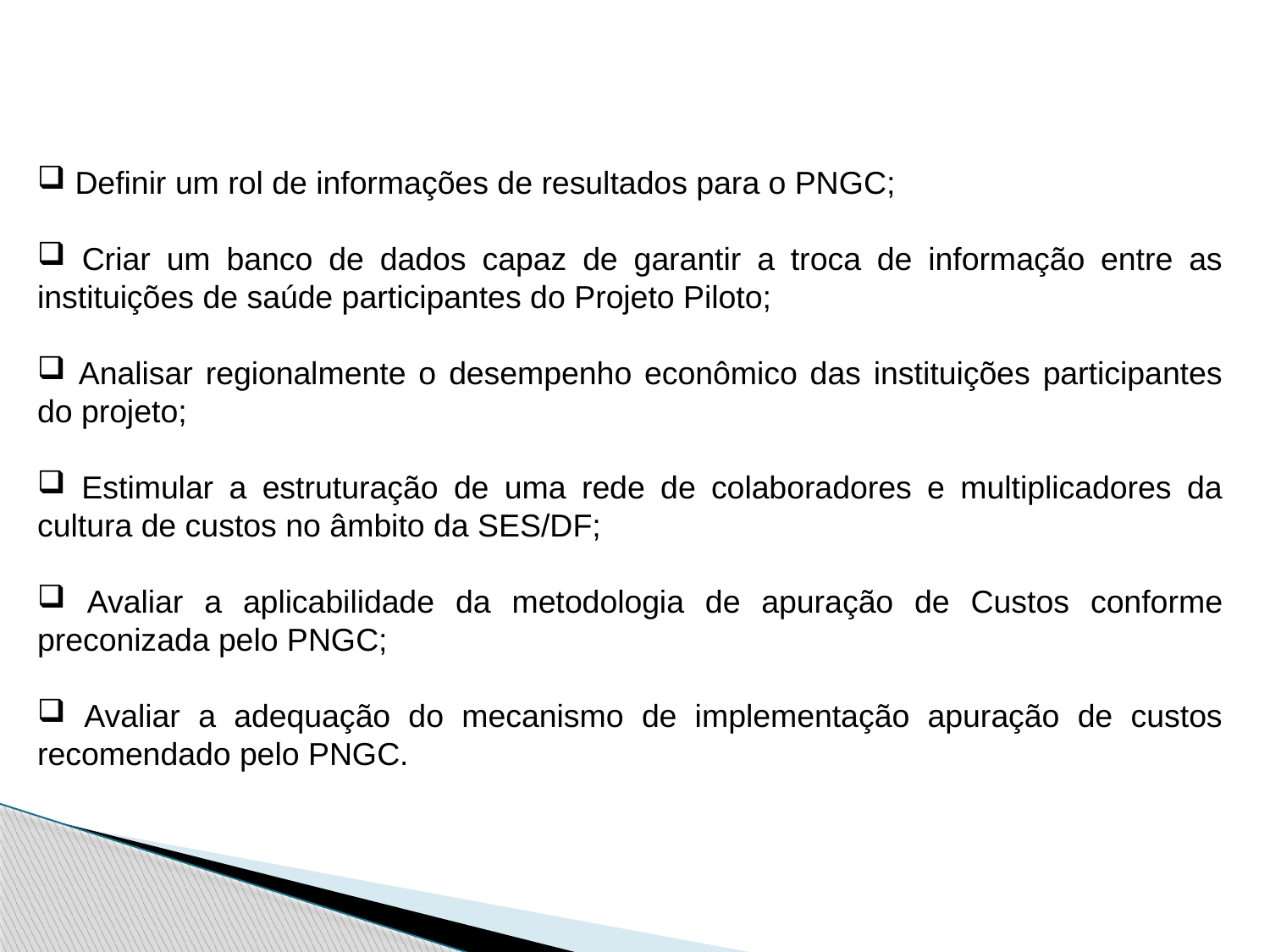

Definir um rol de informações de resultados para o PNGC;

 Criar um banco de dados capaz de garantir a troca de informação entre as instituições de saúde participantes do Projeto Piloto;

 Analisar regionalmente o desempenho econômico das instituições participantes do projeto;

 Estimular a estruturação de uma rede de colaboradores e multiplicadores da cultura de custos no âmbito da SES/DF;

 Avaliar a aplicabilidade da metodologia de apuração de Custos conforme preconizada pelo PNGC;

 Avaliar a adequação do mecanismo de implementação apuração de custos recomendado pelo PNGC.